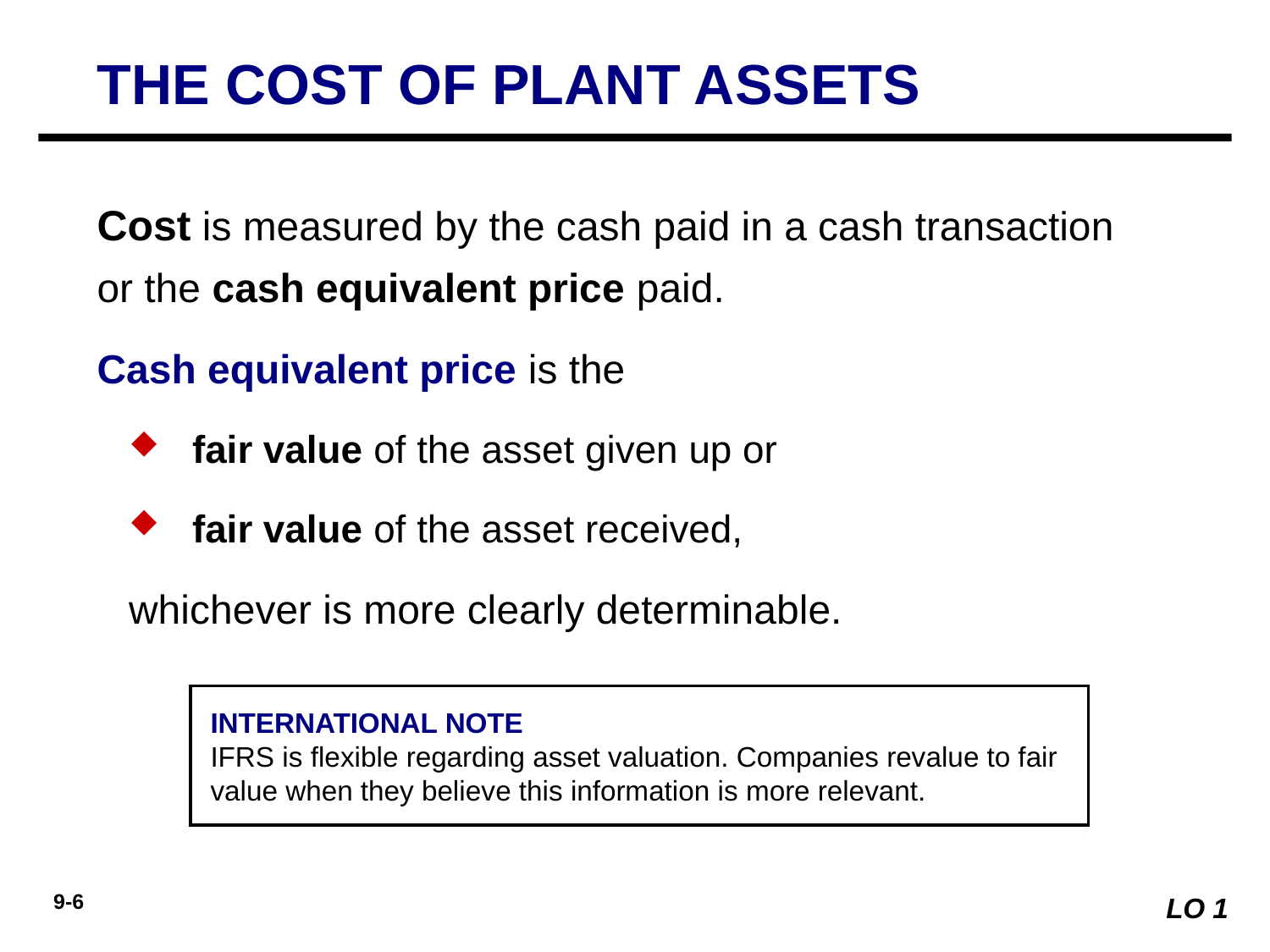

THE COST OF PLANT ASSETS

Cost is measured by the cash paid in a cash transaction or the cash equivalent price paid.
Cash equivalent price is the
fair value of the asset given up or
fair value of the asset received,
whichever is more clearly determinable.
INTERNATIONAL NOTE
IFRS is flexible regarding asset valuation. Companies revalue to fair value when they believe this information is more relevant.
LO 1